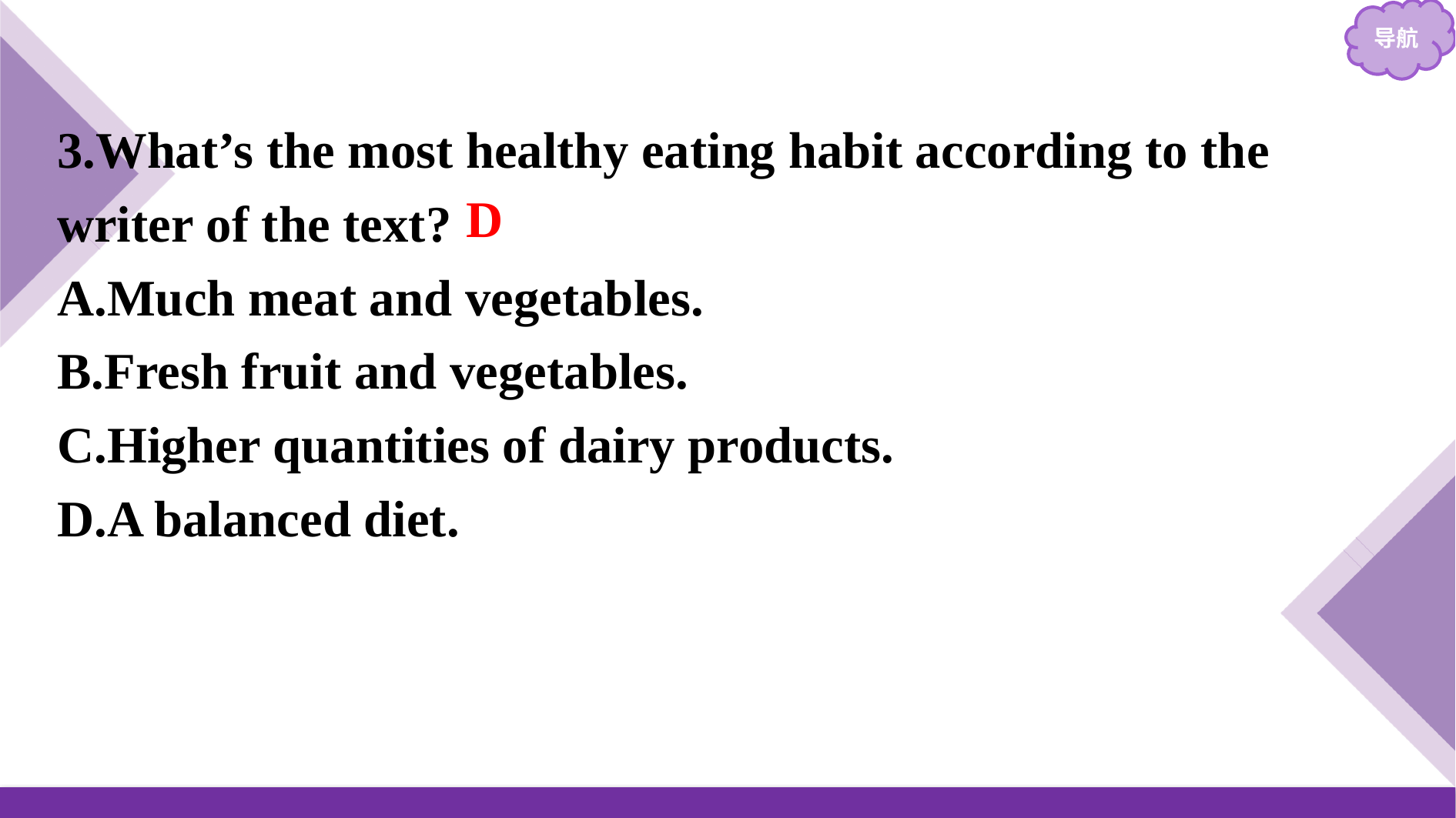

3.What’s the most healthy eating habit according to the writer of the text?
A.Much meat and vegetables.
B.Fresh fruit and vegetables.
C.Higher quantities of dairy products.
D.A balanced diet.
D